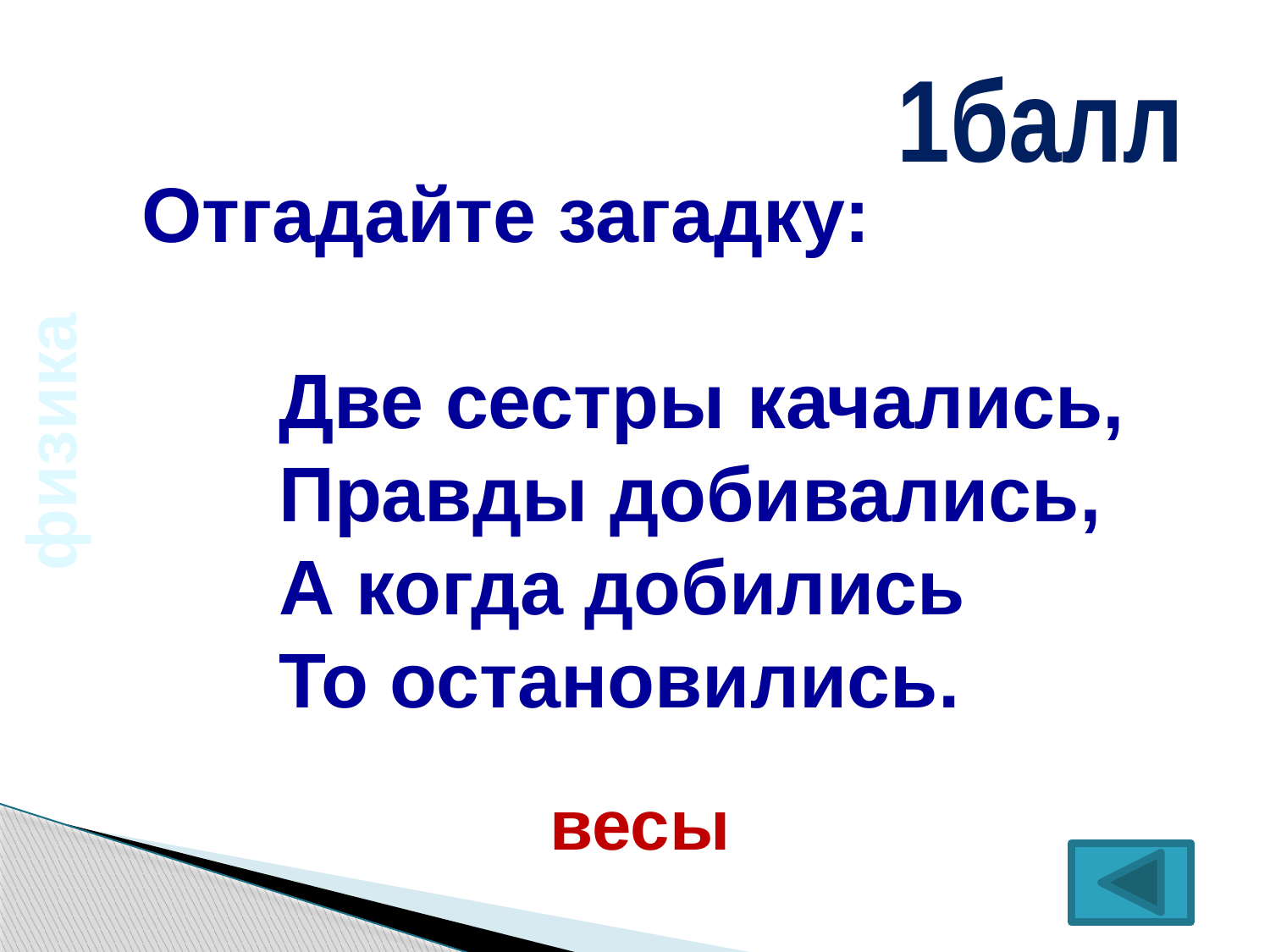

1балл
Отгадайте загадку:
Две сестры качались,
Правды добивались,
А когда добились
То остановились.
физика
весы